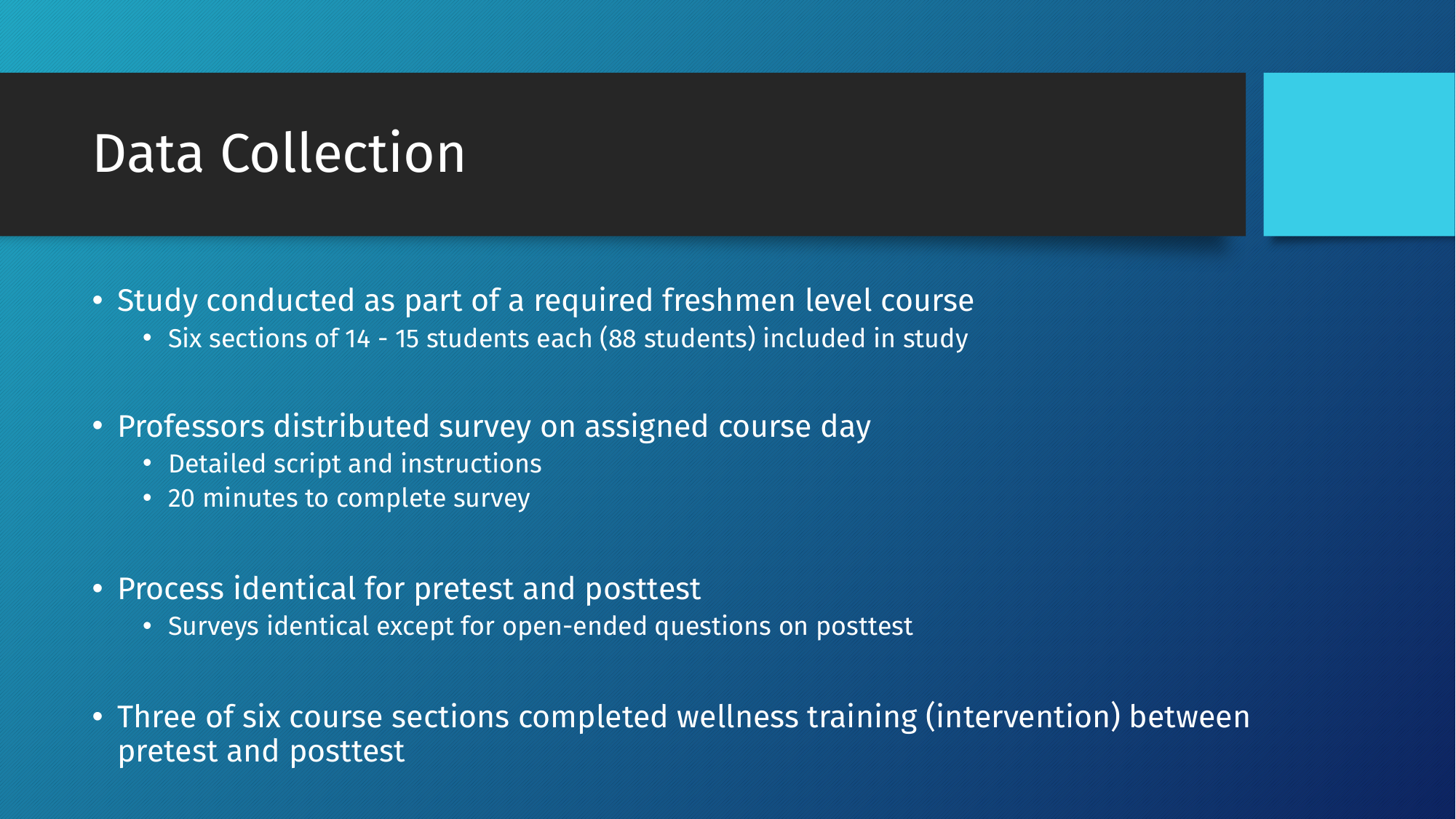

# Data Collection
Study conducted as part of a required freshmen level course
Six sections of 14 - 15 students each (88 students) included in study

Professors distributed survey on assigned course day
Detailed script and instructions
20 minutes to complete survey

Process identical for pretest and posttest
Surveys identical except for open-ended questions on posttest

Three of six course sections completed wellness training (intervention) between pretest and posttest